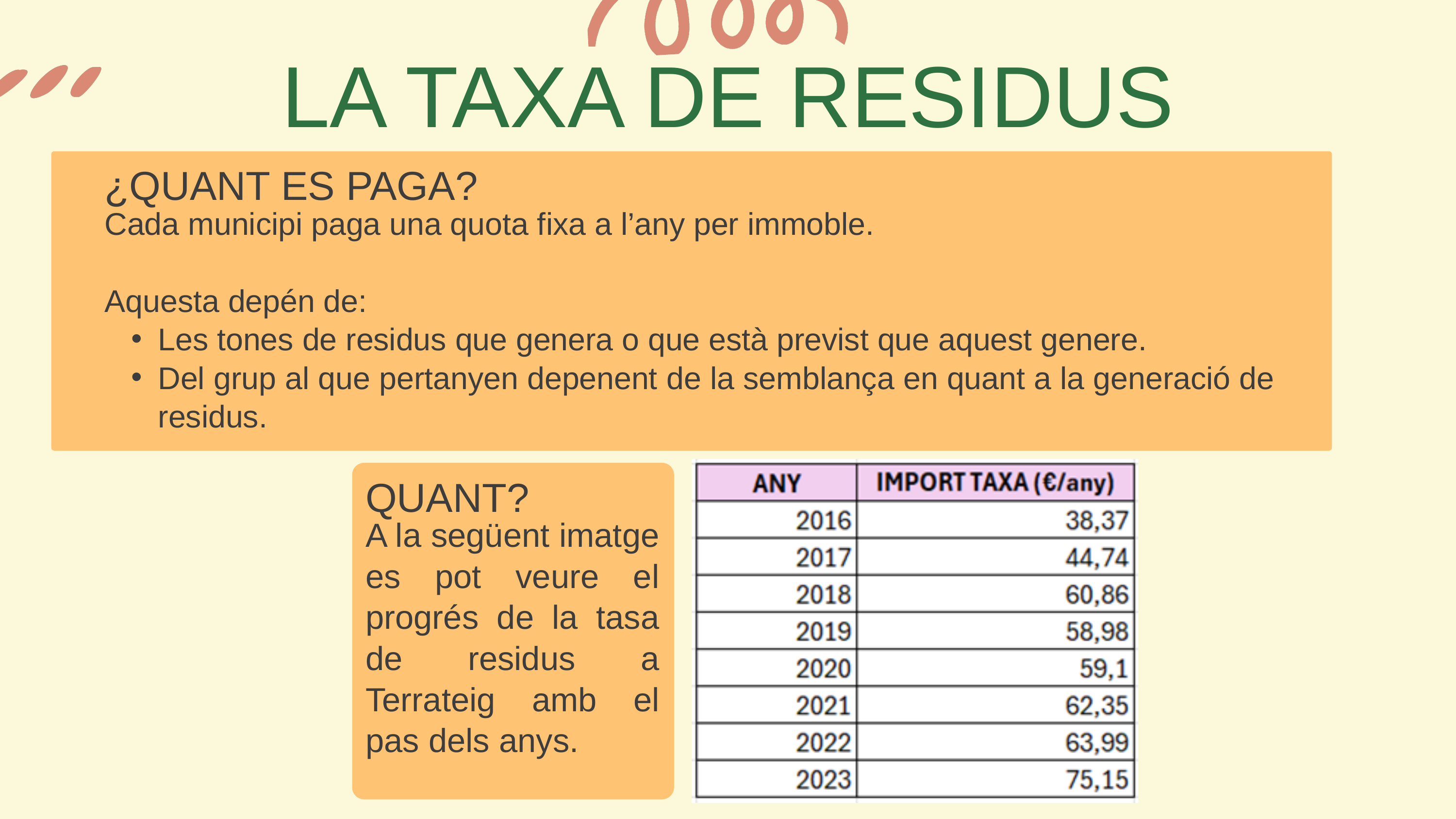

LA TAXA DE RESIDUS

¿QUANT ES PAGA?
Cada municipi paga una quota fixa a l’any per immoble.

Aquesta depén de:
Les tones de residus que genera o que està previst que aquest genere.
Del grup al que pertanyen depenent de la semblança en quant a la generació de residus.

QUANT?
A la següent imatge es pot veure el progrés de la tasa de residus a Terrateig amb el pas dels anys.